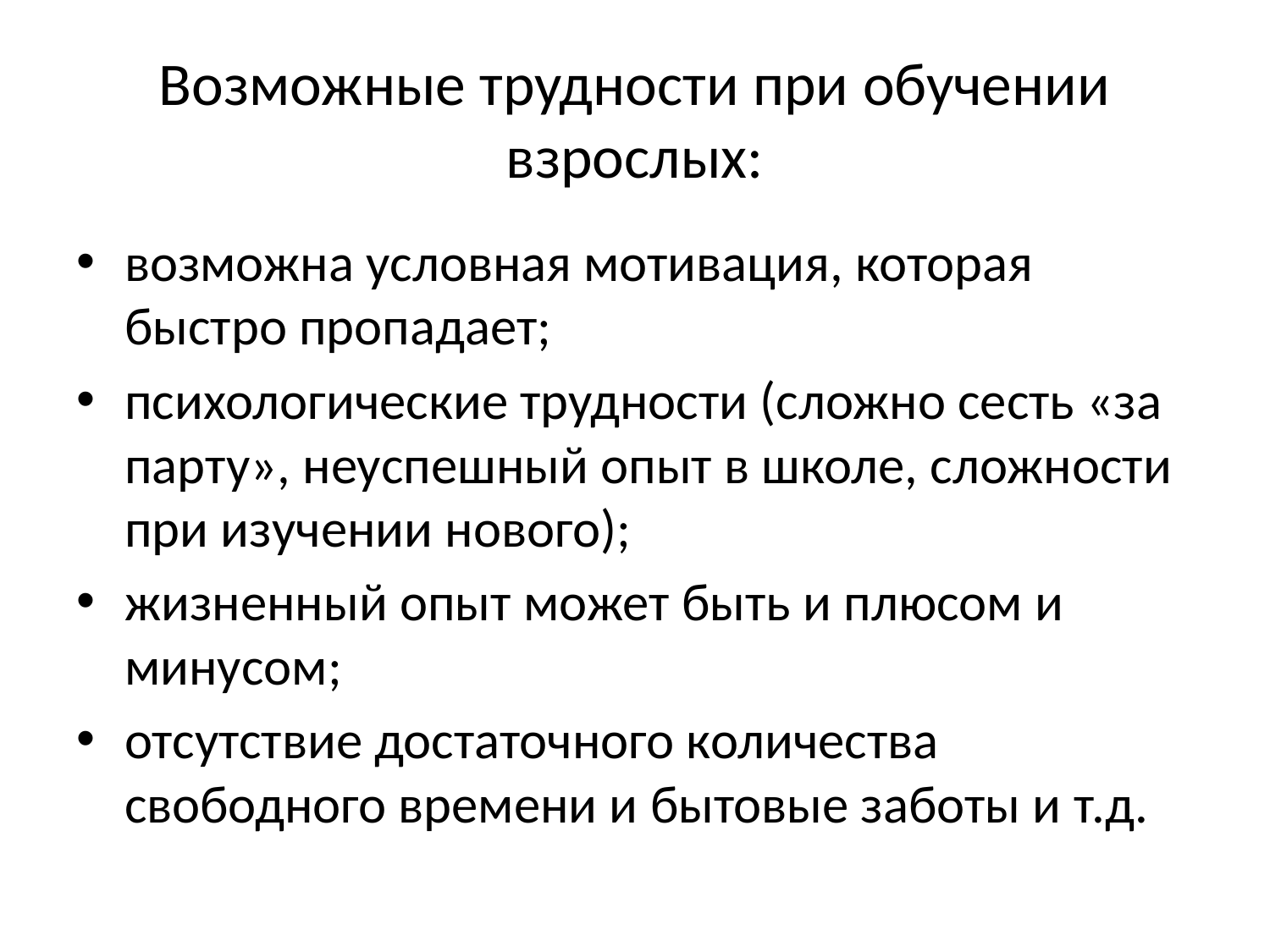

# Возможные трудности при обучении взрослых:
возможна условная мотивация, которая быстро пропадает;
психологические трудности (сложно сесть «за парту», неуспешный опыт в школе, сложности при изучении нового);
жизненный опыт может быть и плюсом и минусом;
отсутствие достаточного количества свободного времени и бытовые заботы и т.д.